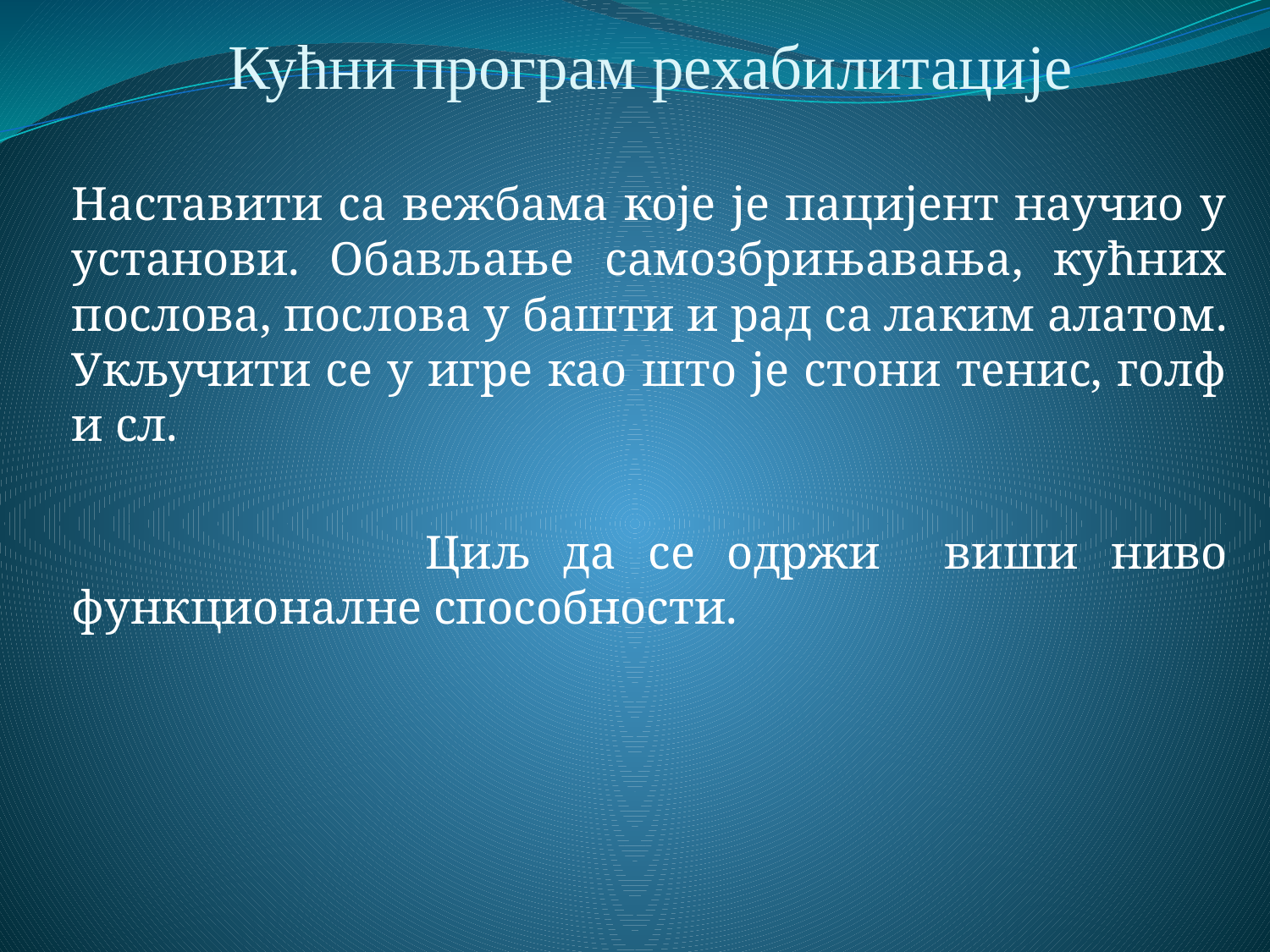

# Кућни програм рехабилитације
Наставити са вежбама које је пацијент научио у установи. Обављање самозбрињавања, кућних послова, послова у башти и рад са лаким алатом. Укључити се у игре као што је стони тенис, голф и сл.

           Циљ да се одржи  виши ниво функционалне способности.